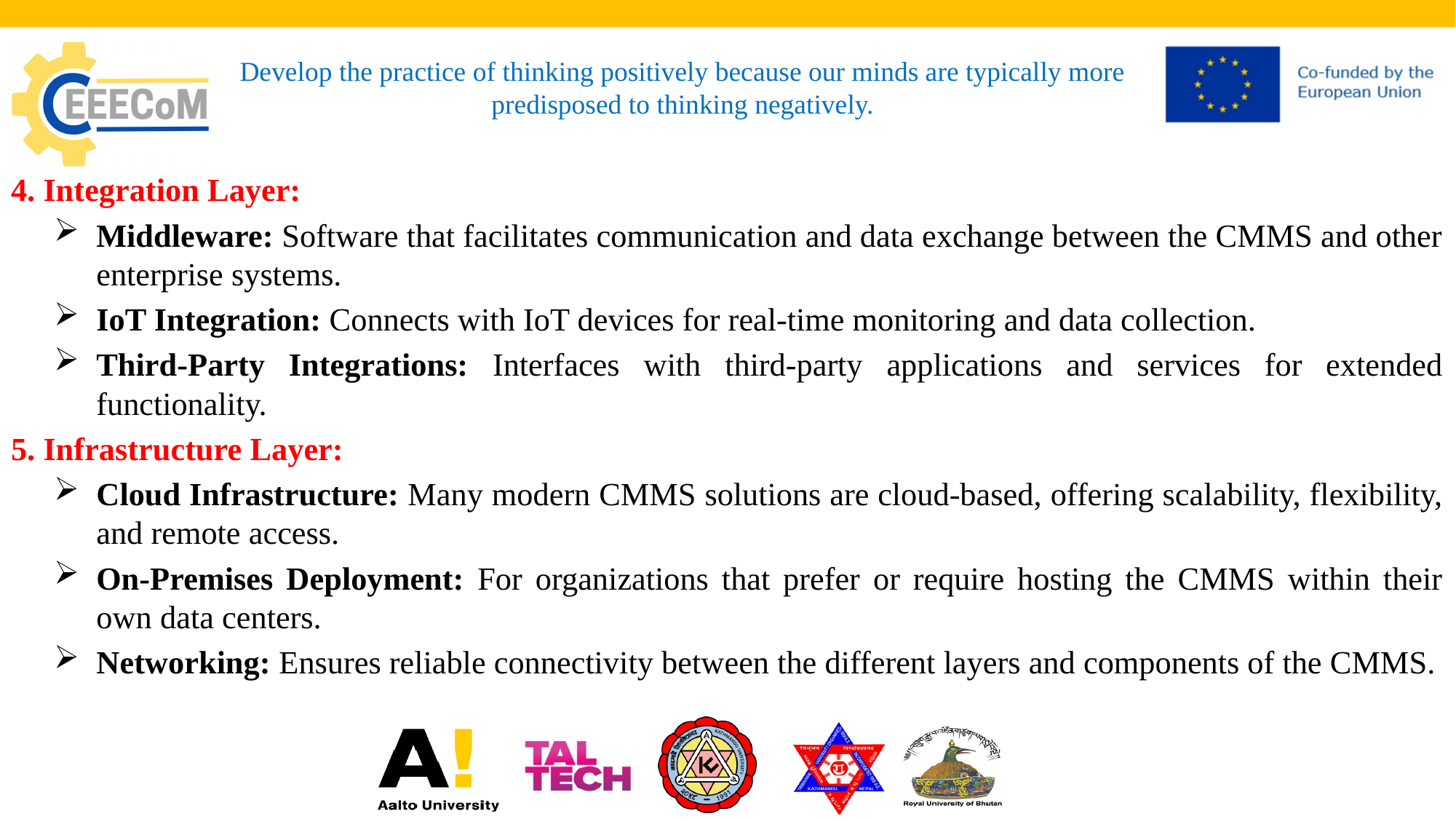

# Develop the practice of thinking positively because our minds are typically more predisposed to thinking negatively.
4. Integration Layer:
Middleware: Software that facilitates communication and data exchange between the CMMS and other enterprise systems.
IoT Integration: Connects with IoT devices for real-time monitoring and data collection.
Third-Party Integrations: Interfaces with third-party applications and services for extended functionality.
5. Infrastructure Layer:
Cloud Infrastructure: Many modern CMMS solutions are cloud-based, offering scalability, flexibility, and remote access.
On-Premises Deployment: For organizations that prefer or require hosting the CMMS within their own data centers.
Networking: Ensures reliable connectivity between the different layers and components of the CMMS.